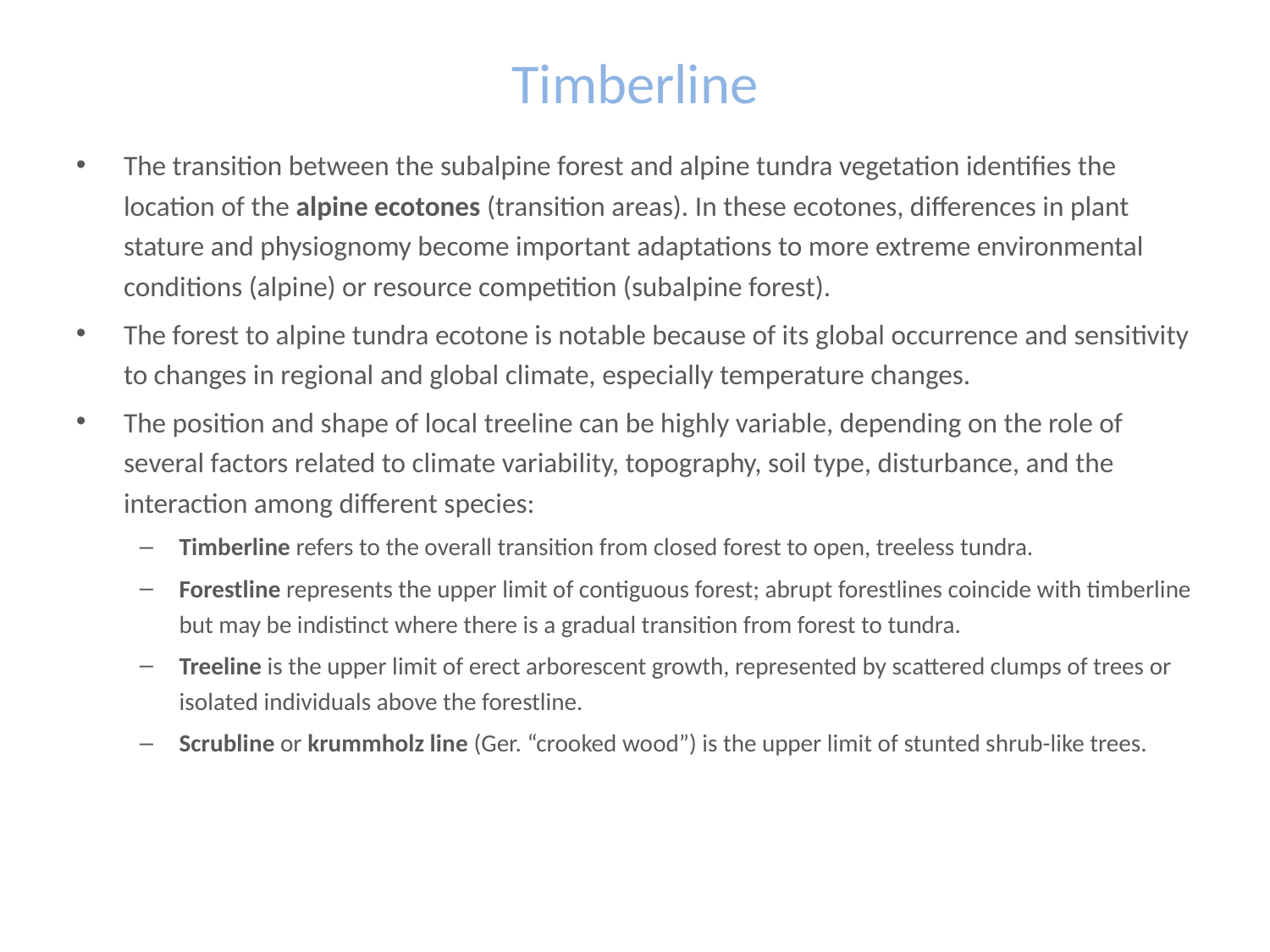

# Timberline
The transition between the subalpine forest and alpine tundra vegetation identifies the location of the alpine ecotones (transition areas). In these ecotones, differences in plant stature and physiognomy become important adaptations to more extreme environmental conditions (alpine) or resource competition (subalpine forest).
The forest to alpine tundra ecotone is notable because of its global occurrence and sensitivity to changes in regional and global climate, especially temperature changes.
The position and shape of local treeline can be highly variable, depending on the role of several factors related to climate variability, topography, soil type, disturbance, and the interaction among different species:
Timberline refers to the overall transition from closed forest to open, treeless tundra.
Forestline represents the upper limit of contiguous forest; abrupt forestlines coincide with timberline but may be indistinct where there is a gradual transition from forest to tundra.
Treeline is the upper limit of erect arborescent growth, represented by scattered clumps of trees or isolated individuals above the forestline.
Scrubline or krummholz line (Ger. “crooked wood”) is the upper limit of stunted shrub-like trees.